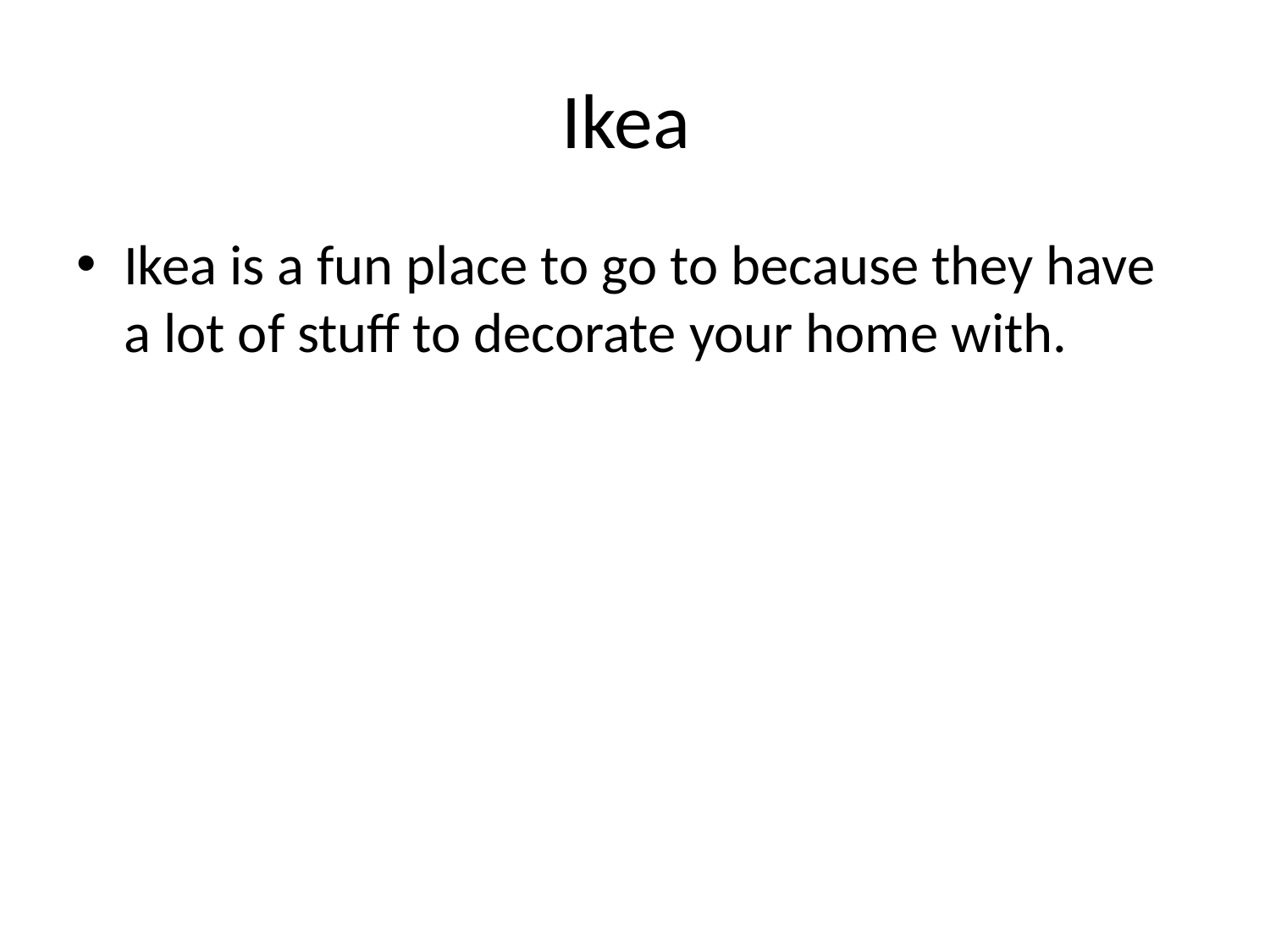

# Ikea
Ikea is a fun place to go to because they have a lot of stuff to decorate your home with.